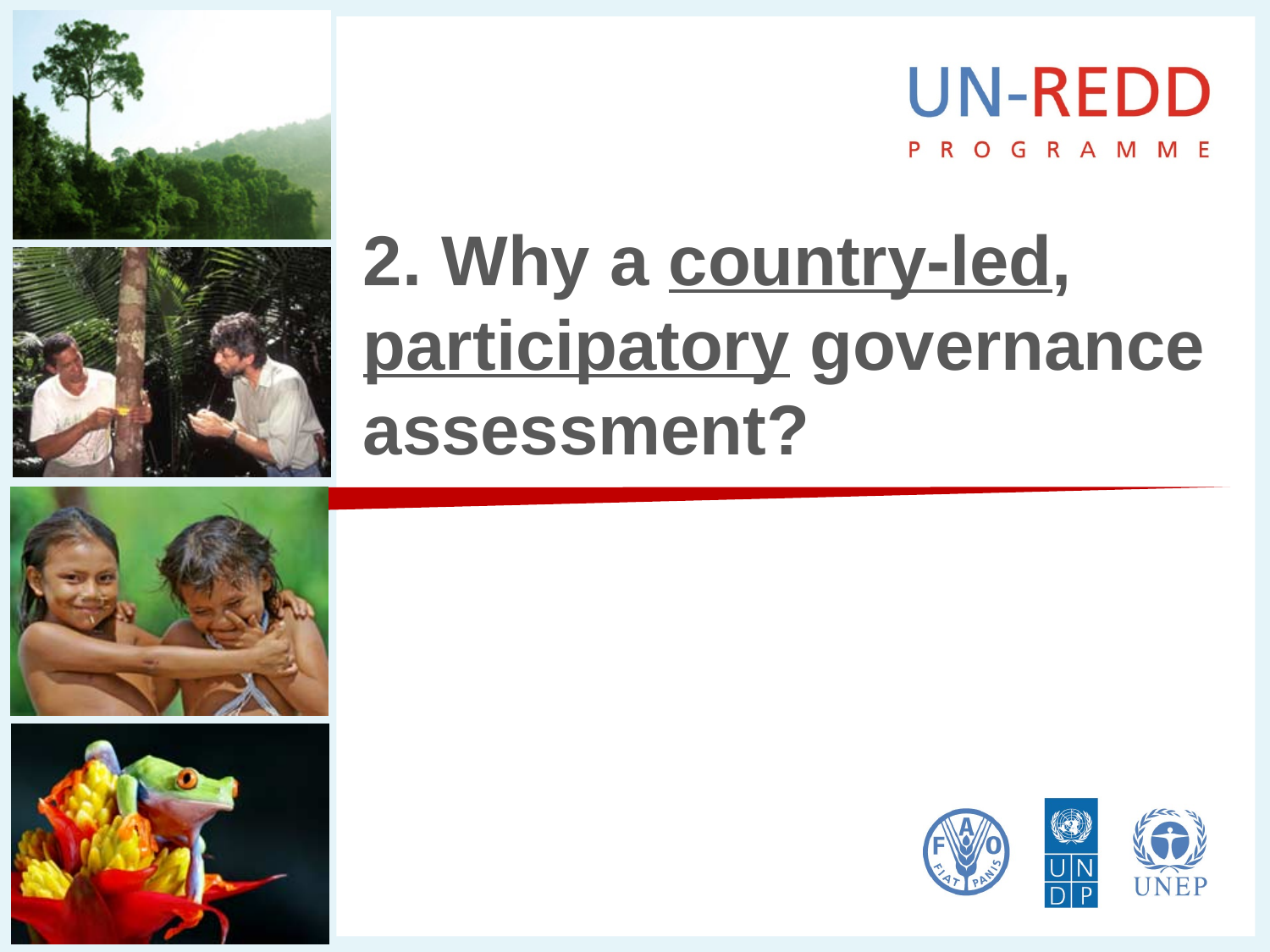

# 2. Why a country-led, participatory governance assessment?